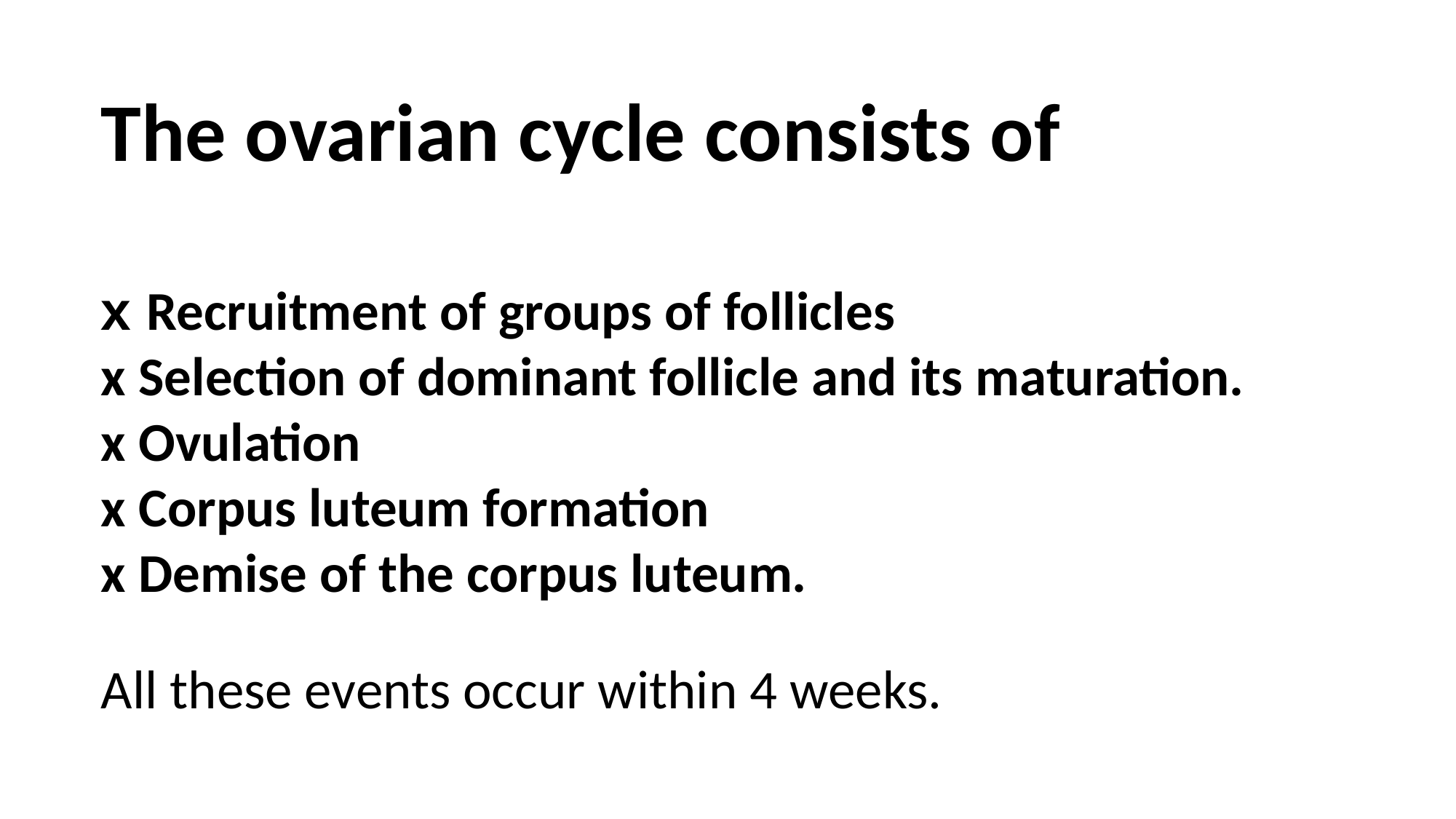

The ovarian cycle consists of

x Recruitment of groups of follicles
x Selection of dominant follicle and its maturation.
x Ovulation
x Corpus luteum formation
x Demise of the corpus luteum.
All these events occur within 4 weeks.